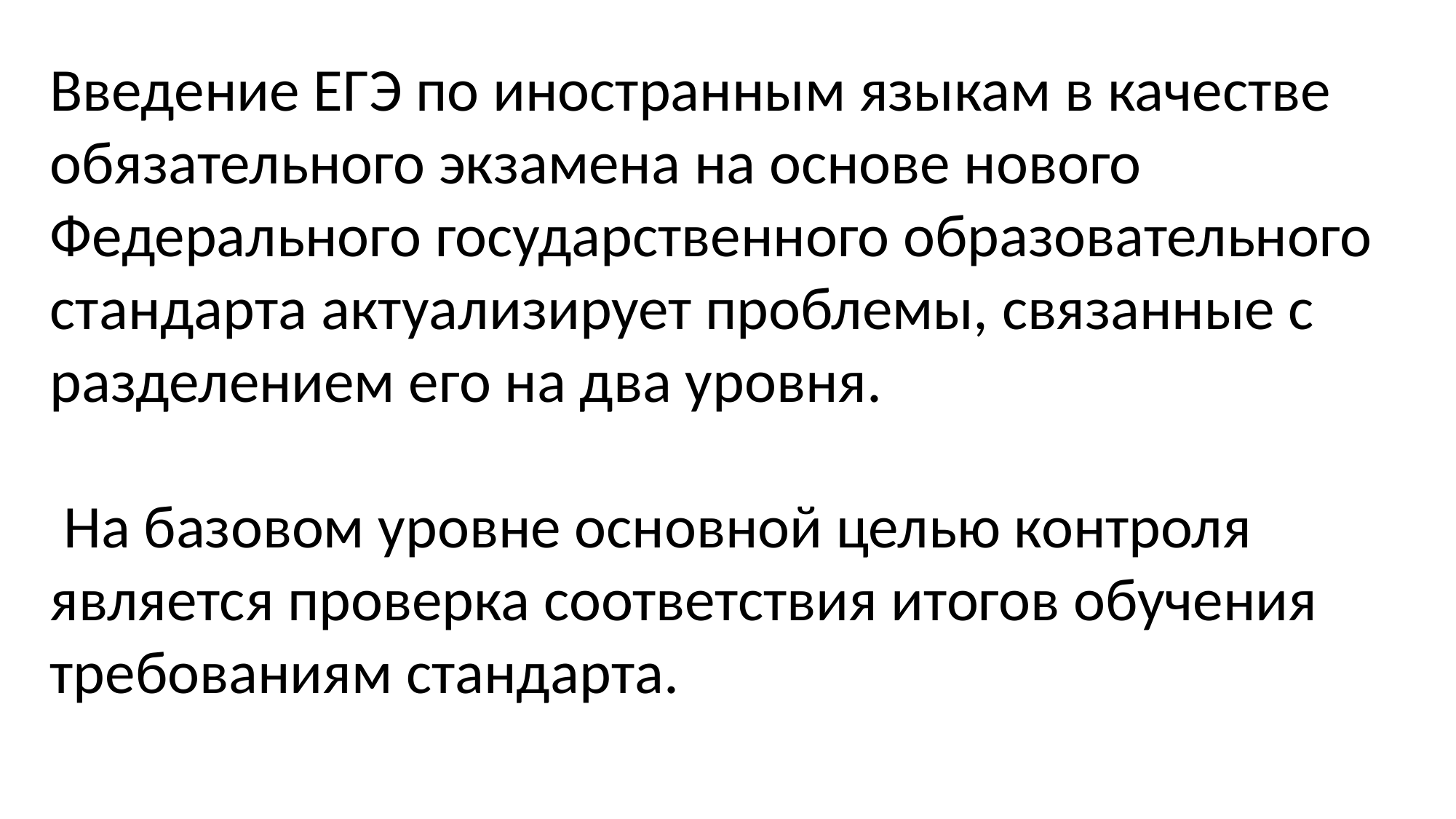

Введение ЕГЭ по иностранным языкам в качестве обязательного экзамена на основе нового Федерального государственного образовательного стандарта актуализирует проблемы, связанные с разделением его на два уровня.

 На базовом уровне основной целью контроля является проверка соответствия итогов обучения требованиям стандарта.